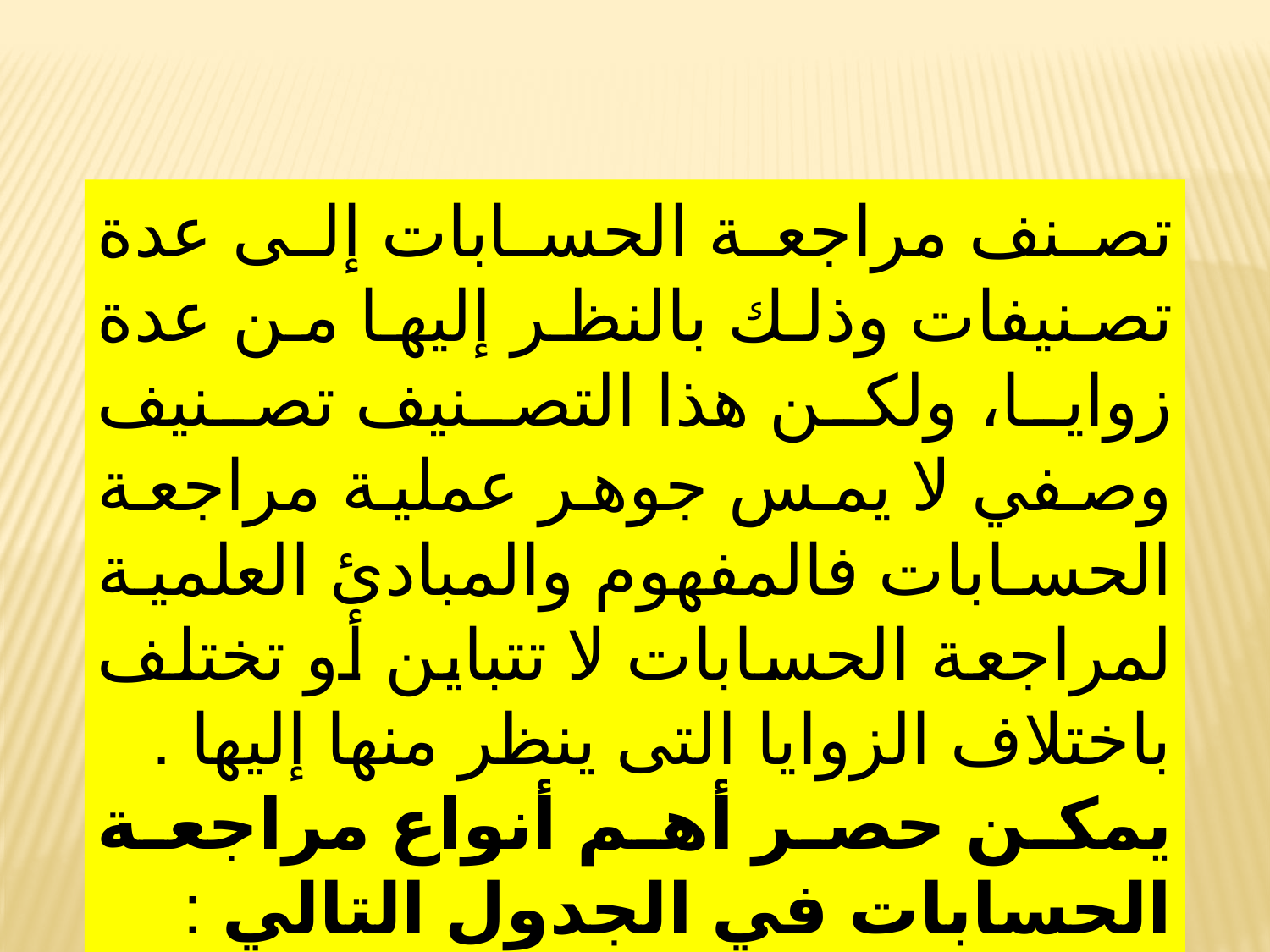

تصنف مراجعة الحسابات إلى عدة تصنيفات وذلك بالنظر إليها من عدة زوايا، ولكن هذا التصنيف تصنيف وصفي لا يمس جوهر عملية مراجعة الحسابات فالمفهوم والمبادئ العلمية لمراجعة الحسابات لا تتباين أو تختلف باختلاف الزوايا التى ينظر منها إليها .
يمكن حصر أهم أنواع مراجعة الحسابات في الجدول التالي :